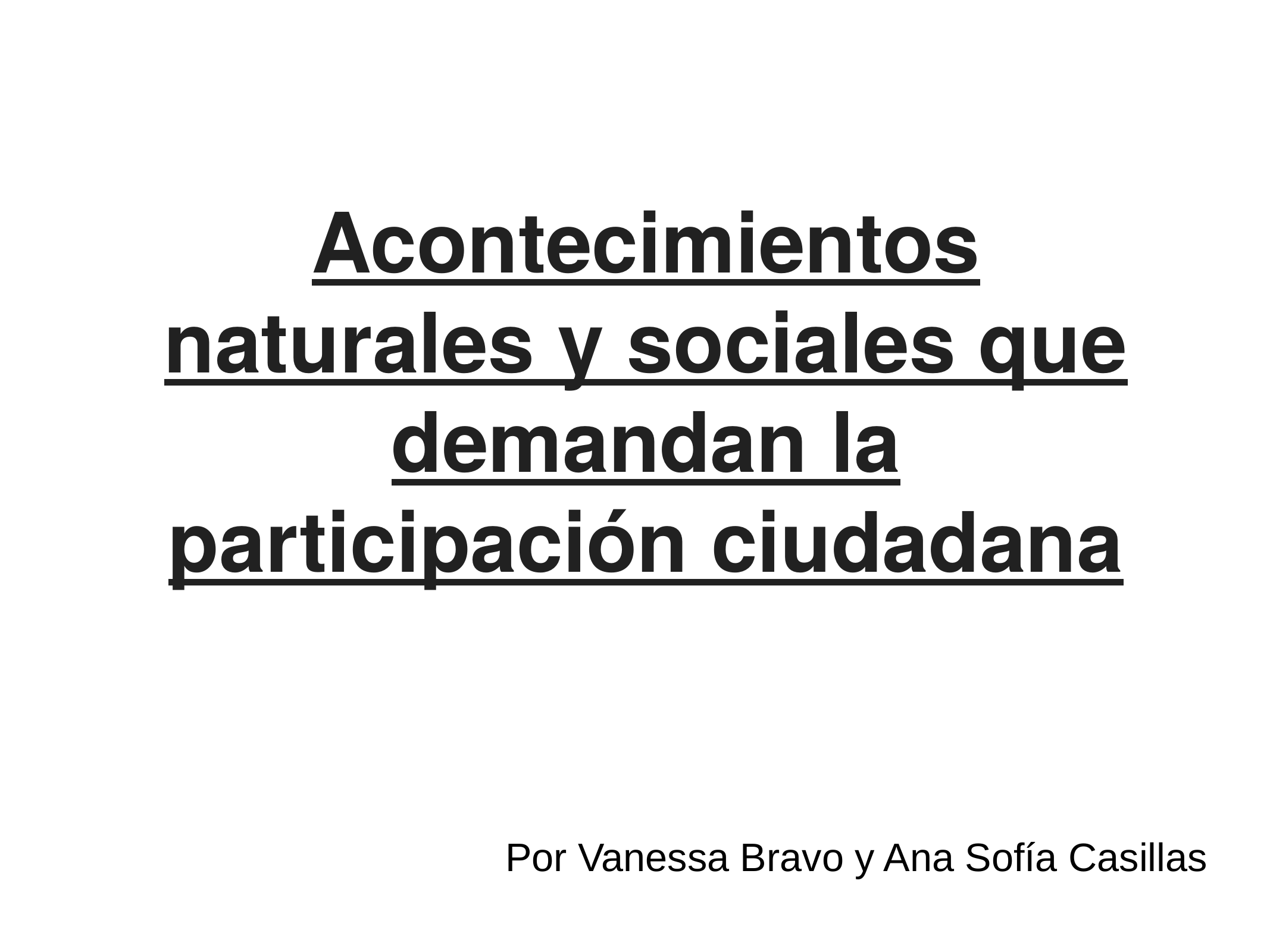

# Acontecimientos naturales y sociales que demandan la participación ciudadana
Por Vanessa Bravo y Ana Sofía Casillas